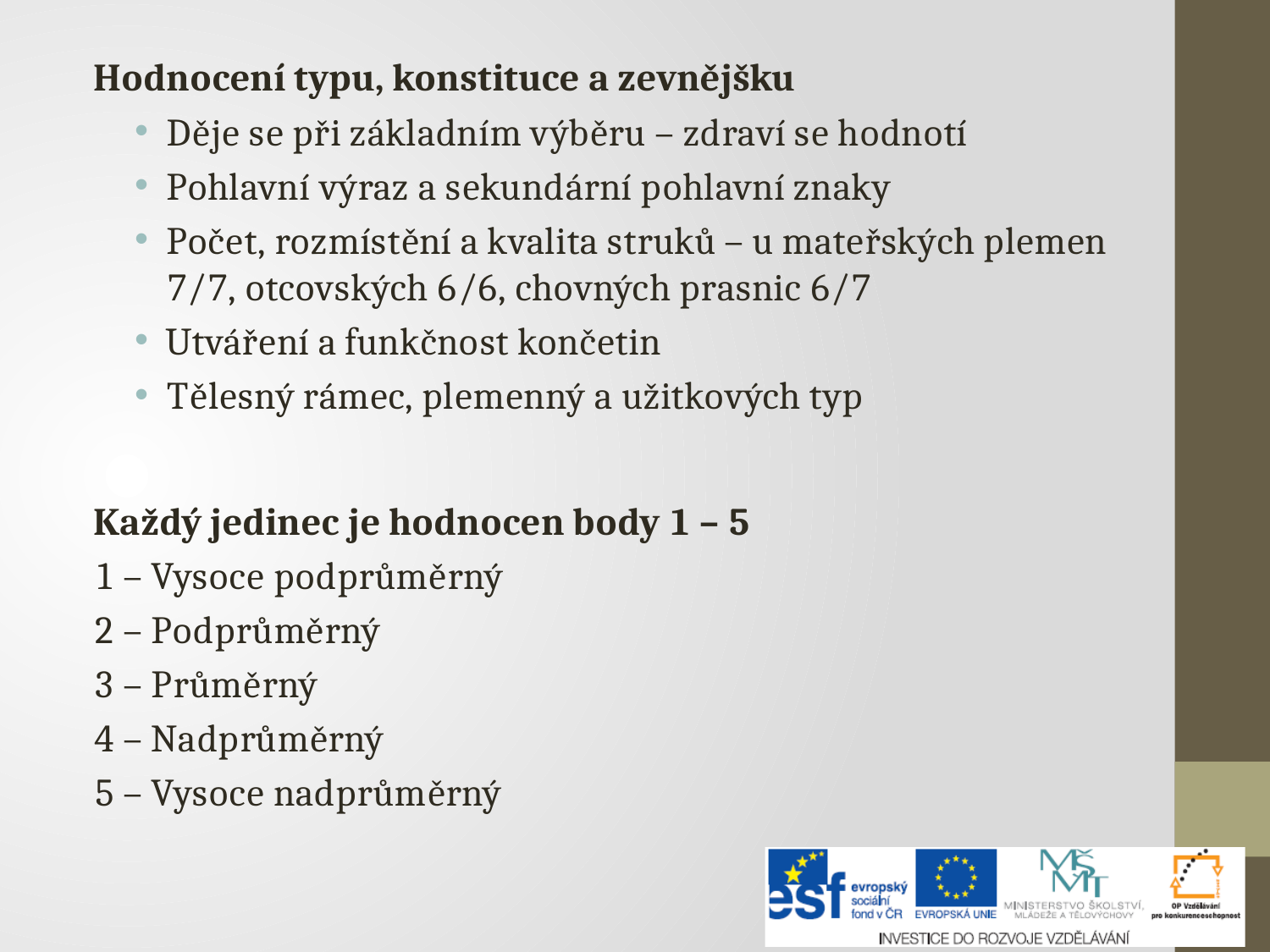

Hodnocení typu, konstituce a zevnějšku
Děje se při základním výběru – zdraví se hodnotí
Pohlavní výraz a sekundární pohlavní znaky
Počet, rozmístění a kvalita struků – u mateřských plemen 7/7, otcovských 6/6, chovných prasnic 6/7
Utváření a funkčnost končetin
Tělesný rámec, plemenný a užitkových typ

Každý jedinec je hodnocen body 1 – 5
1 – Vysoce podprůměrný
2 – Podprůměrný
3 – Průměrný
4 – Nadprůměrný
5 – Vysoce nadprůměrný